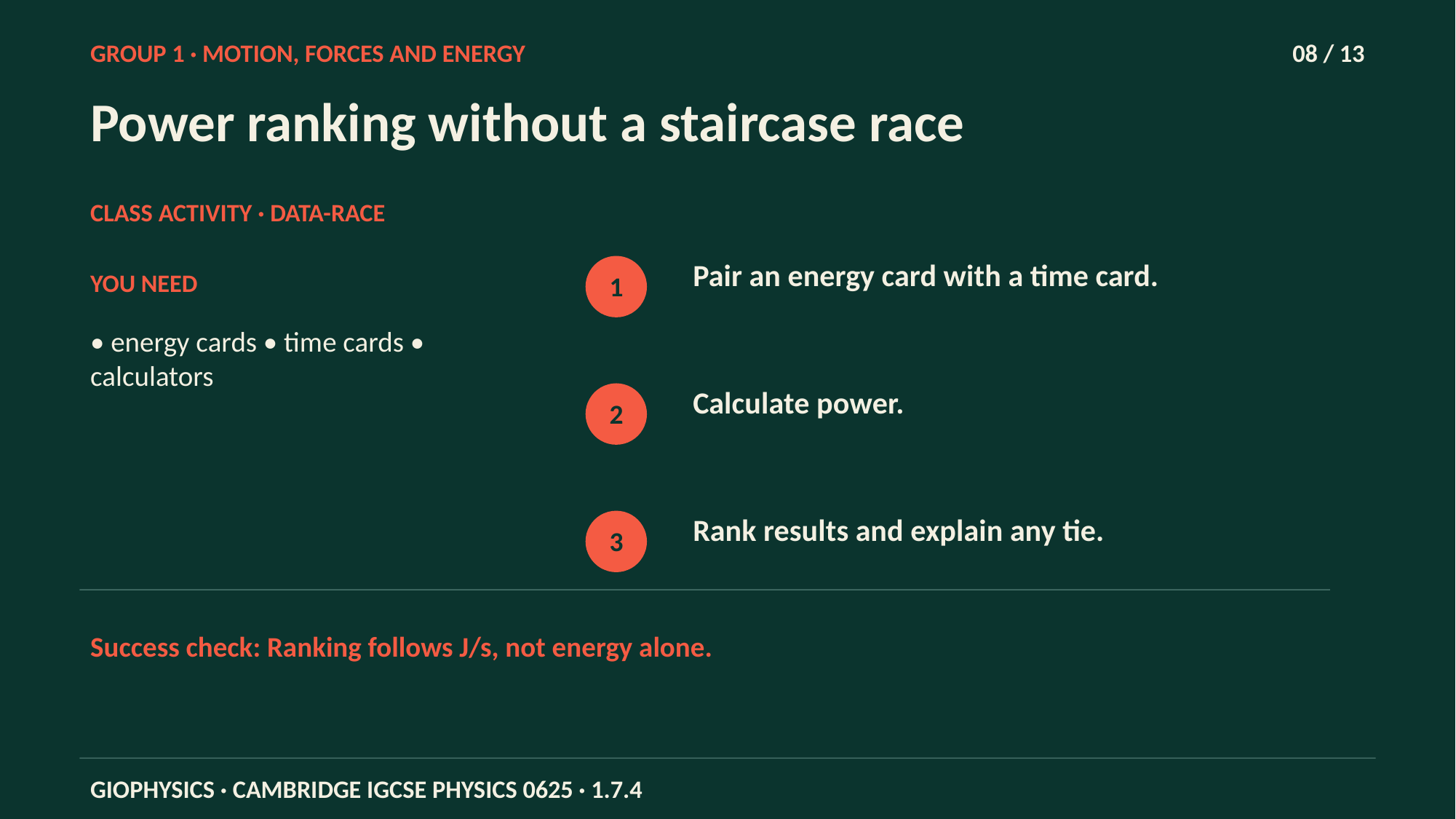

GROUP 1 · MOTION, FORCES AND ENERGY
08 / 13
Power ranking without a staircase race
CLASS ACTIVITY · DATA-RACE
Pair an energy card with a time card.

YOU NEED
1
• energy cards • time cards • calculators
Calculate power.

2
Rank results and explain any tie.

3

Success check: Ranking follows J/s, not energy alone.

GIOPHYSICS · CAMBRIDGE IGCSE PHYSICS 0625 · 1.7.4